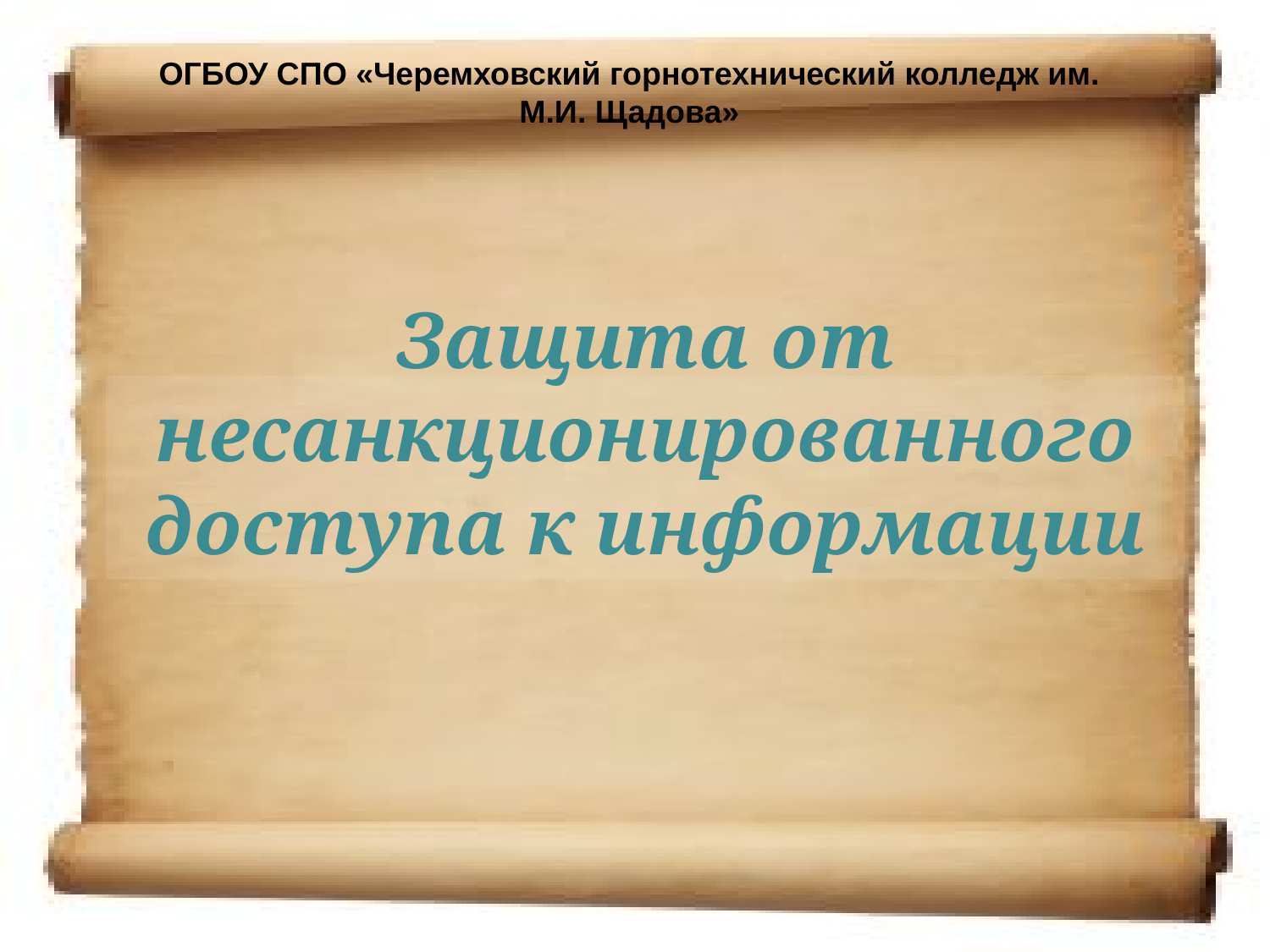

ОГБОУ СПО «Черемховский горнотехнический колледж им. М.И. Щадова»
# Защита от несанкционированного доступа к информации